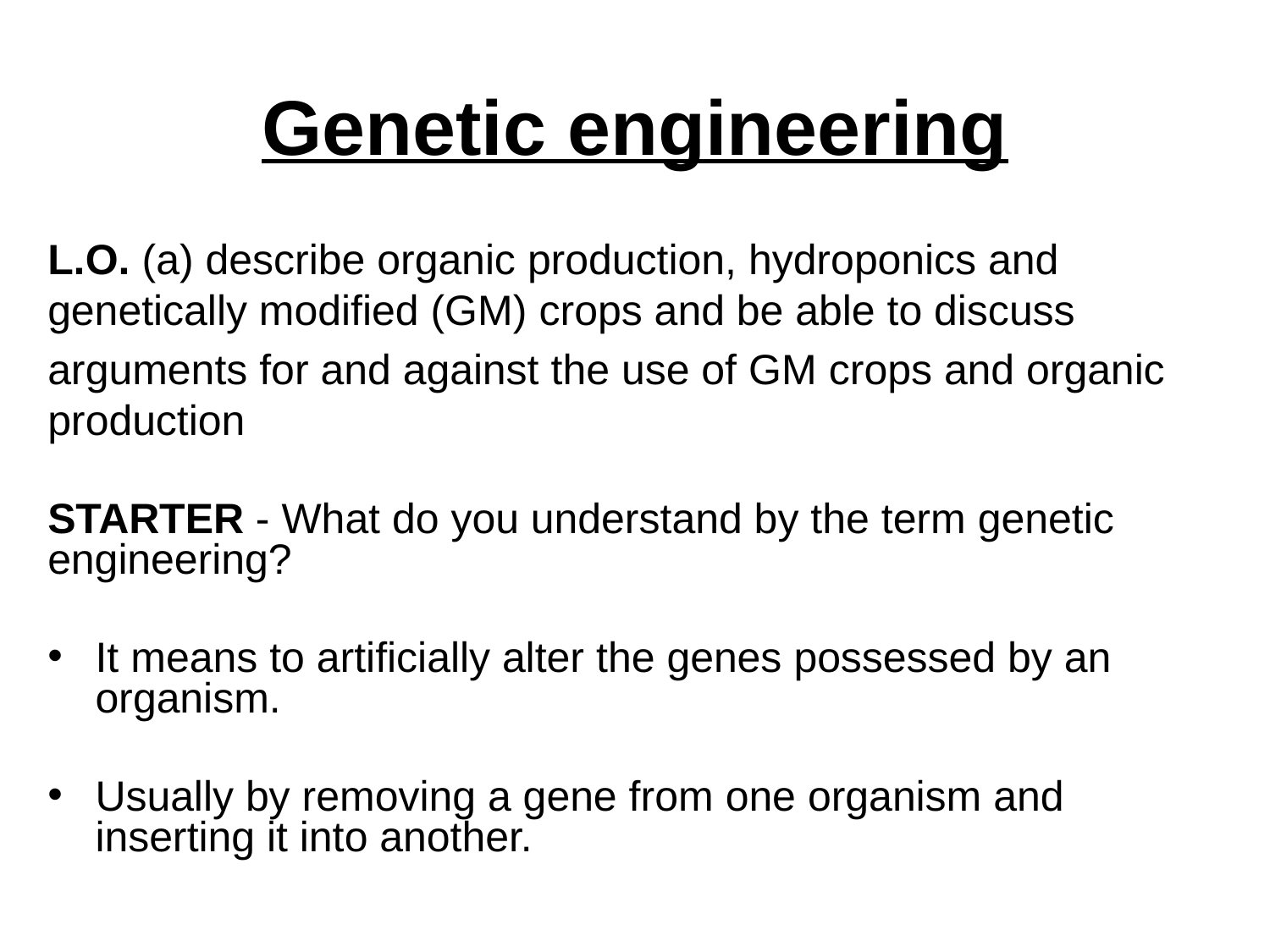

# Genetic engineering
L.O. (a) describe organic production, hydroponics and genetically modified (GM) crops and be able to discuss
arguments for and against the use of GM crops and organic production

STARTER - What do you understand by the term genetic engineering?

It means to artificially alter the genes possessed by an organism.

Usually by removing a gene from one organism and inserting it into another.